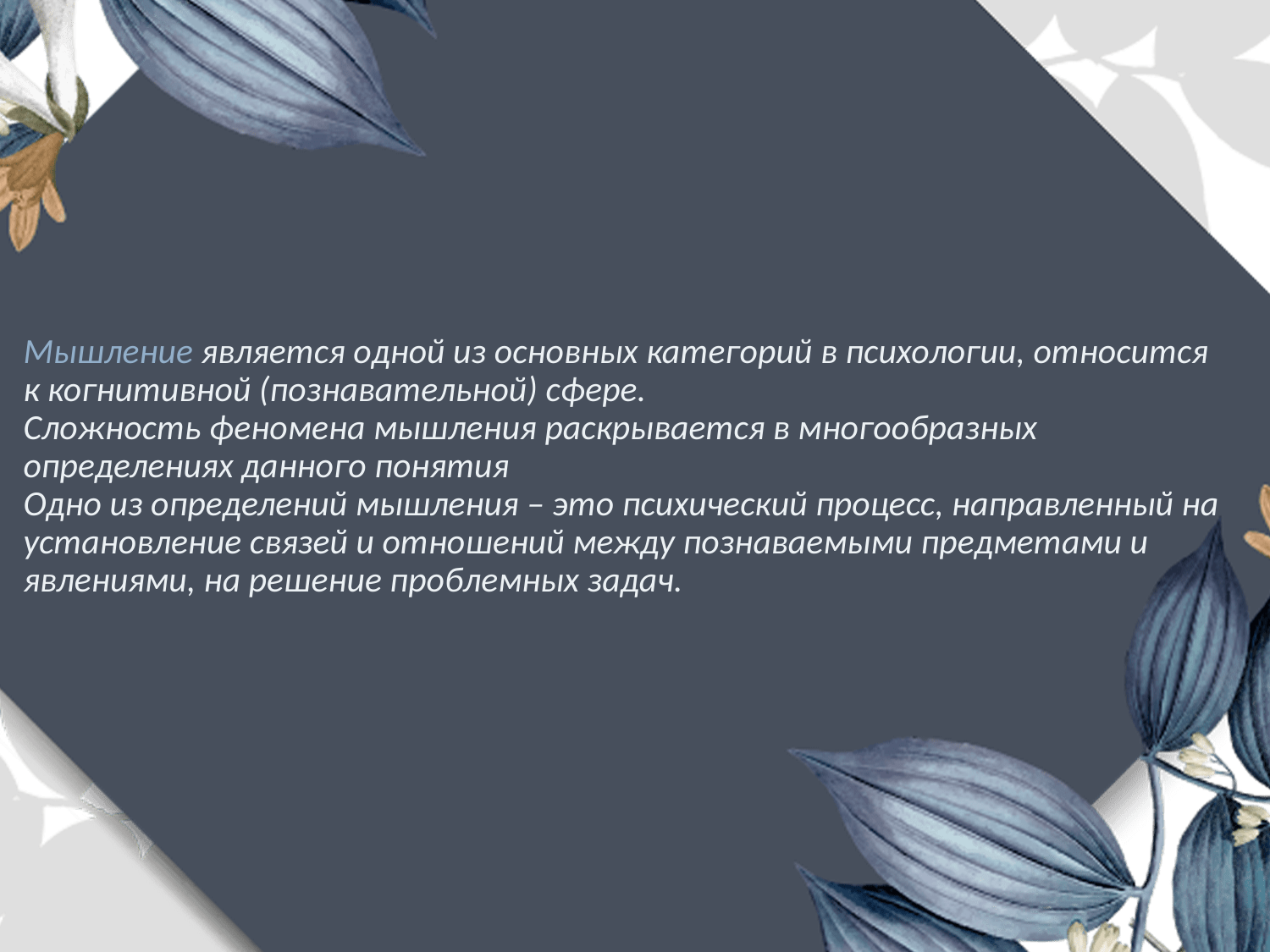

Мышление является одной из основных категорий в психологии, относится к когнитивной (познавательной) сфере.
Сложность феномена мышления раскрывается в многообразных определениях данного понятия
Одно из определений мышления – это психический процесс, направленный на установление связей и отношений между познаваемыми предметами и явлениями, на решение проблемных задач.